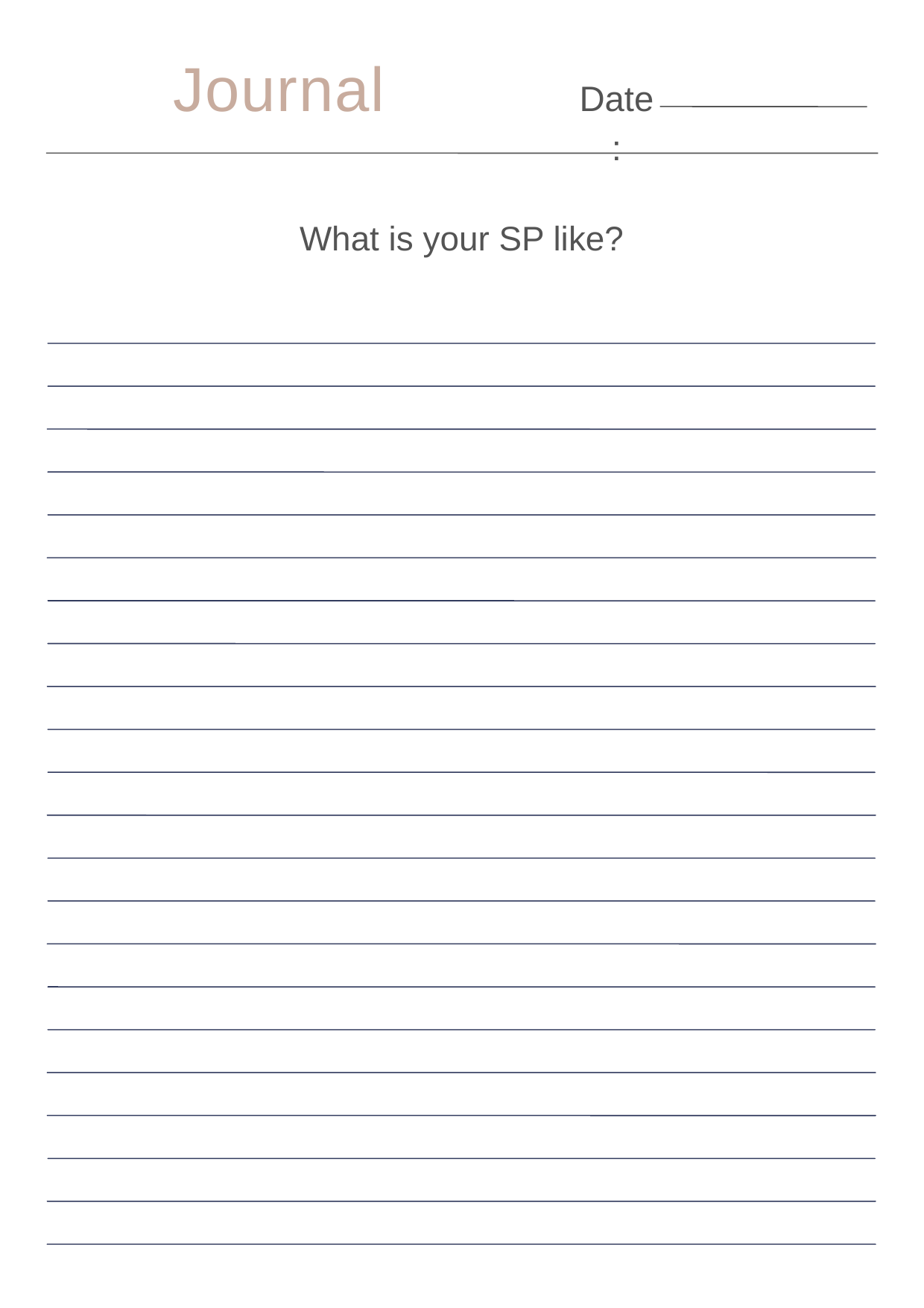

Journal
Date:

What is your SP like?